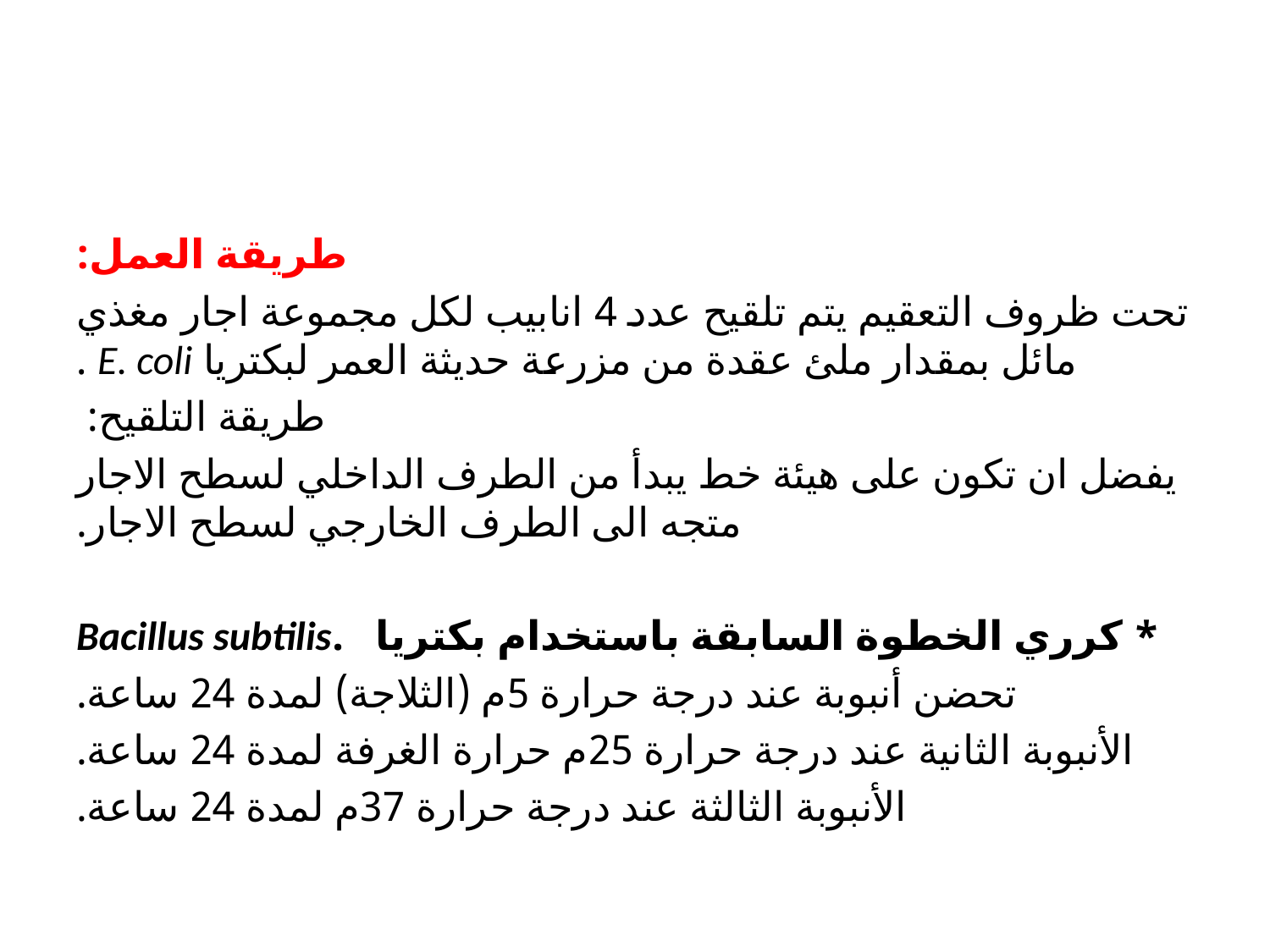

طريقة العمل:
تحت ظروف التعقيم يتم تلقيح عدد 4 انابيب لكل مجموعة اجار مغذي مائل بمقدار ملئ عقدة من مزرعة حديثة العمر لبكتريا E. coli .
طريقة التلقيح:
يفضل ان تكون على هيئة خط يبدأ من الطرف الداخلي لسطح الاجار متجه الى الطرف الخارجي لسطح الاجار.

* كرري الخطوة السابقة باستخدام بكتريا   .Bacillus subtilis
تحضن أنبوبة عند درجة حرارة 5م (الثلاجة) لمدة 24 ساعة.
الأنبوبة الثانية عند درجة حرارة 25م حرارة الغرفة لمدة 24 ساعة.
الأنبوبة الثالثة عند درجة حرارة 37م لمدة 24 ساعة.